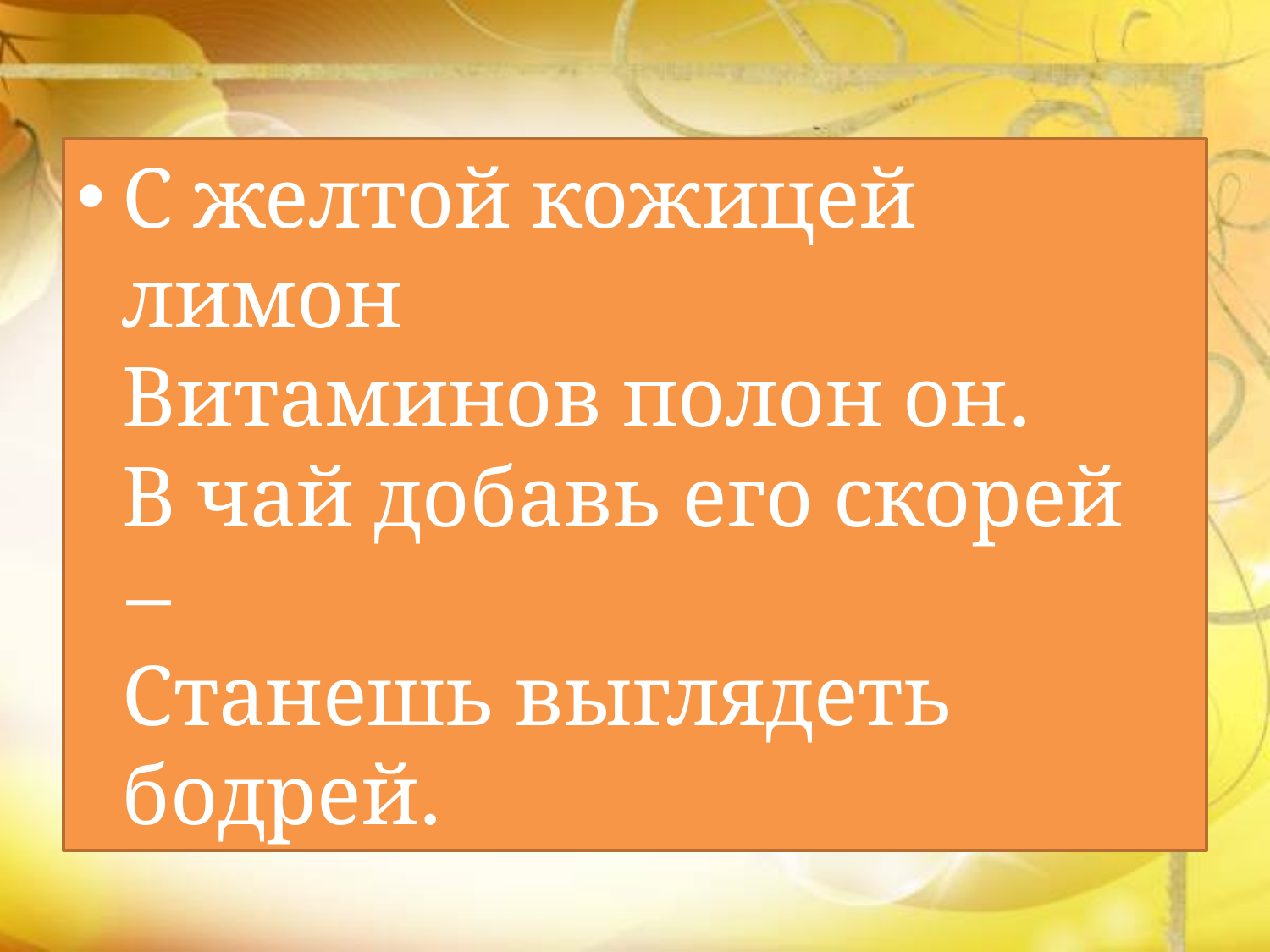

#
С желтой кожицей лимон
Витаминов полон он.
В чай добавь его скорей –
Станешь выглядеть бодрей.